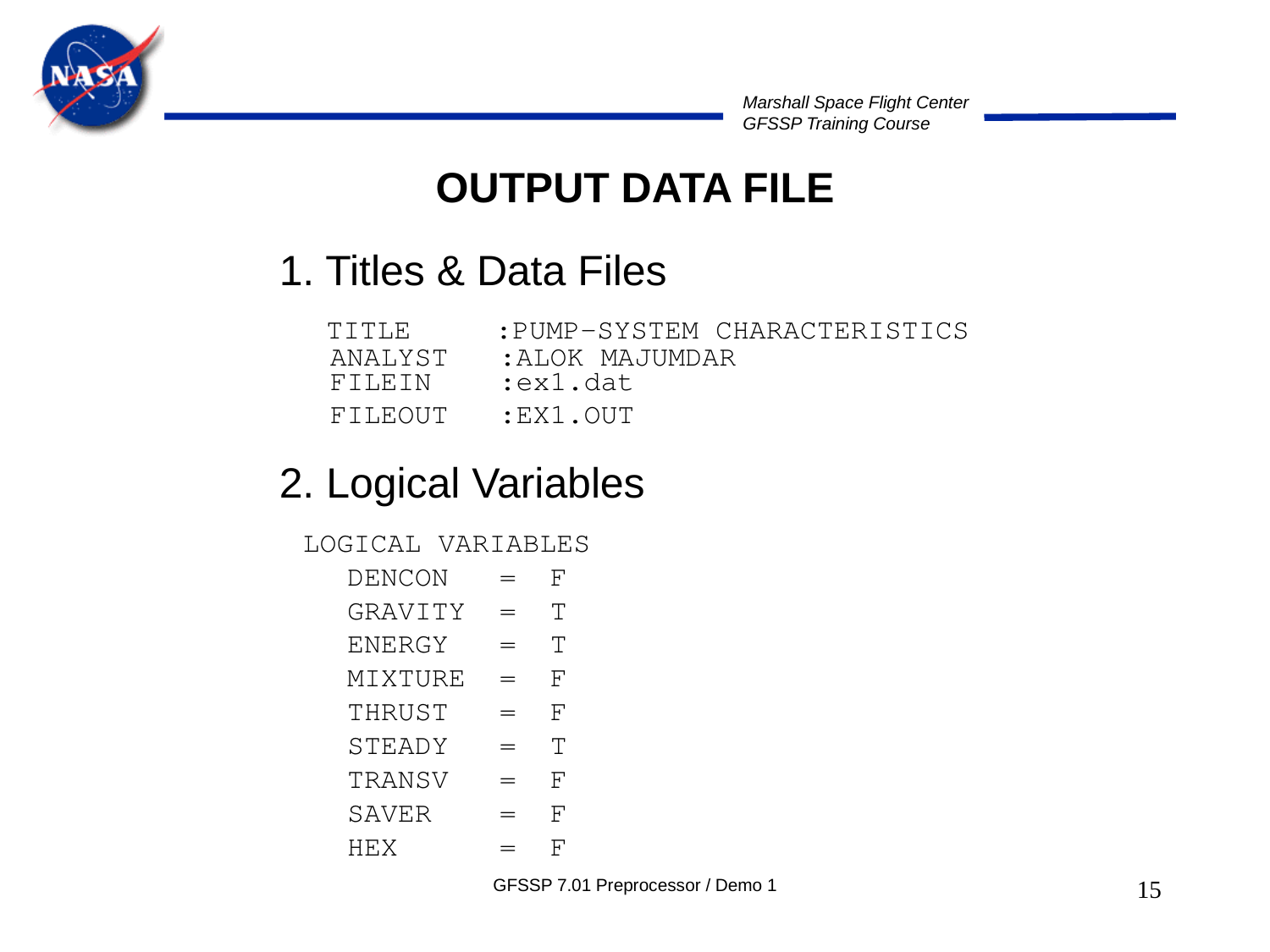

# OUTPUT DATA FILE
1. Titles & Data Files

      TITLE     :PUMP-SYSTEM CHARACTERISTICS
   ANALYST   :ALOK MAJUMDAR
   FILEIN    :ex1.dat
   FILEOUT   :EX1.OUT

2. Logical Variables

   LOGICAL VARIABLES
    DENCON   =  F
    GRAVITY  =  T
    ENERGY   =  T
    MIXTURE  =  F
    THRUST   =  F
    STEADY   =  T
    TRANSV   =  F
    SAVER    =  F
    HEX      =  F
GFSSP 7.01 Preprocessor / Demo 1
15